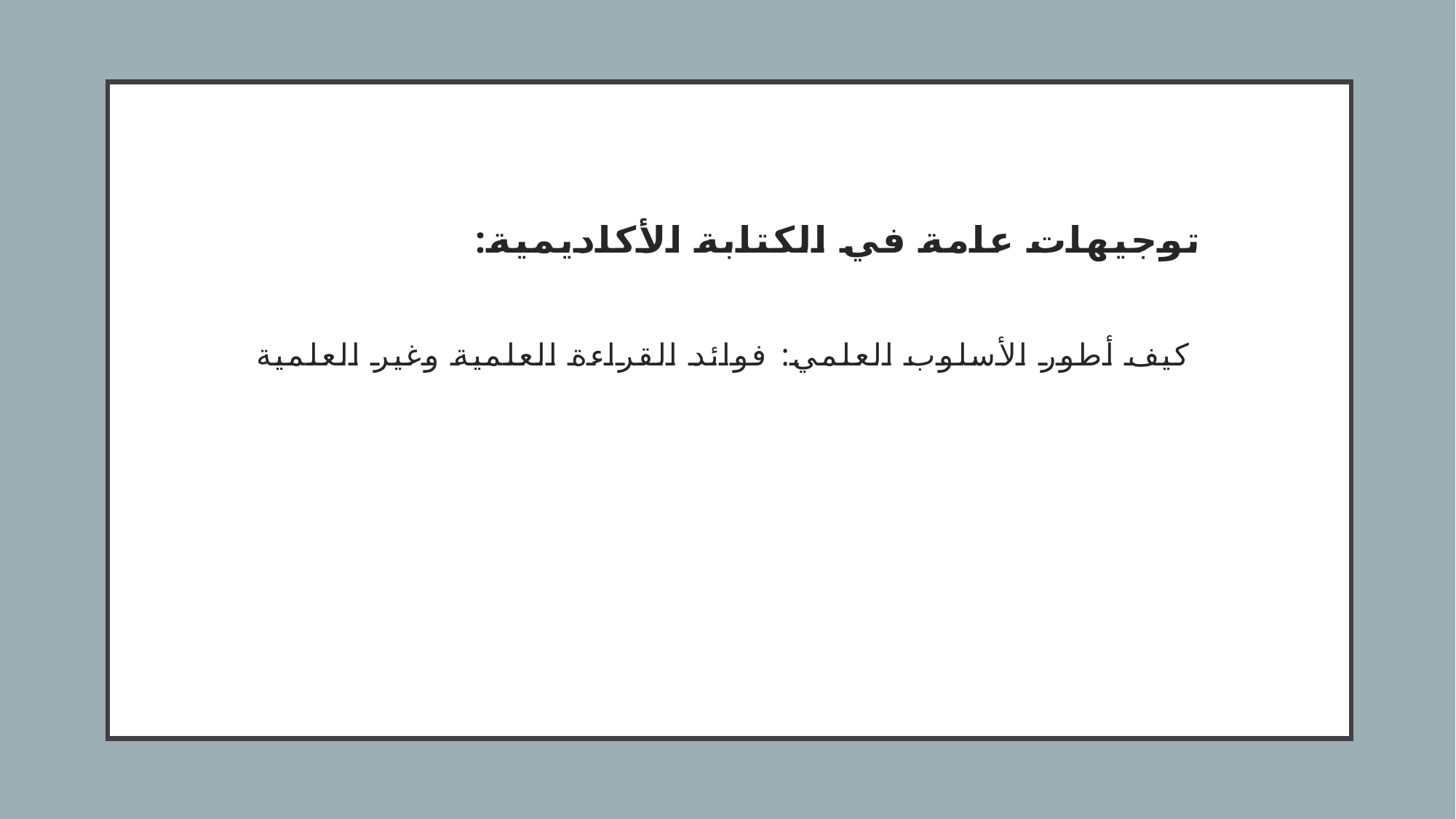

# توجيهات عامة في الكتابة الأكاديمية: كيف أطور الأسلوب العلمي: فوائد القراءة العلمية وغير العلمية